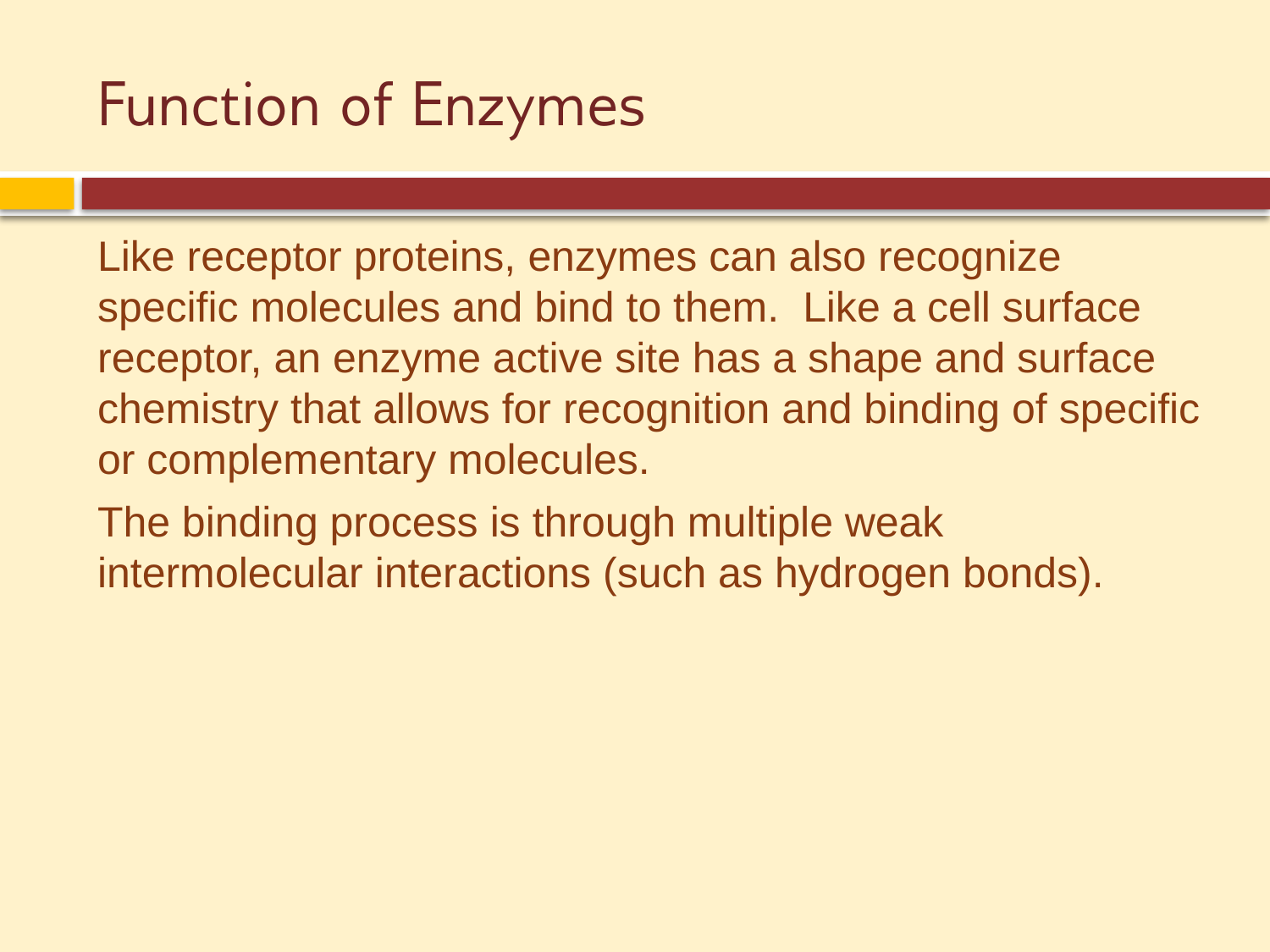

# Function of Enzymes
Like receptor proteins, enzymes can also recognize specific molecules and bind to them.  Like a cell surface receptor, an enzyme active site has a shape and surface chemistry that allows for recognition and binding of specific or complementary molecules.
The binding process is through multiple weak intermolecular interactions (such as hydrogen bonds).